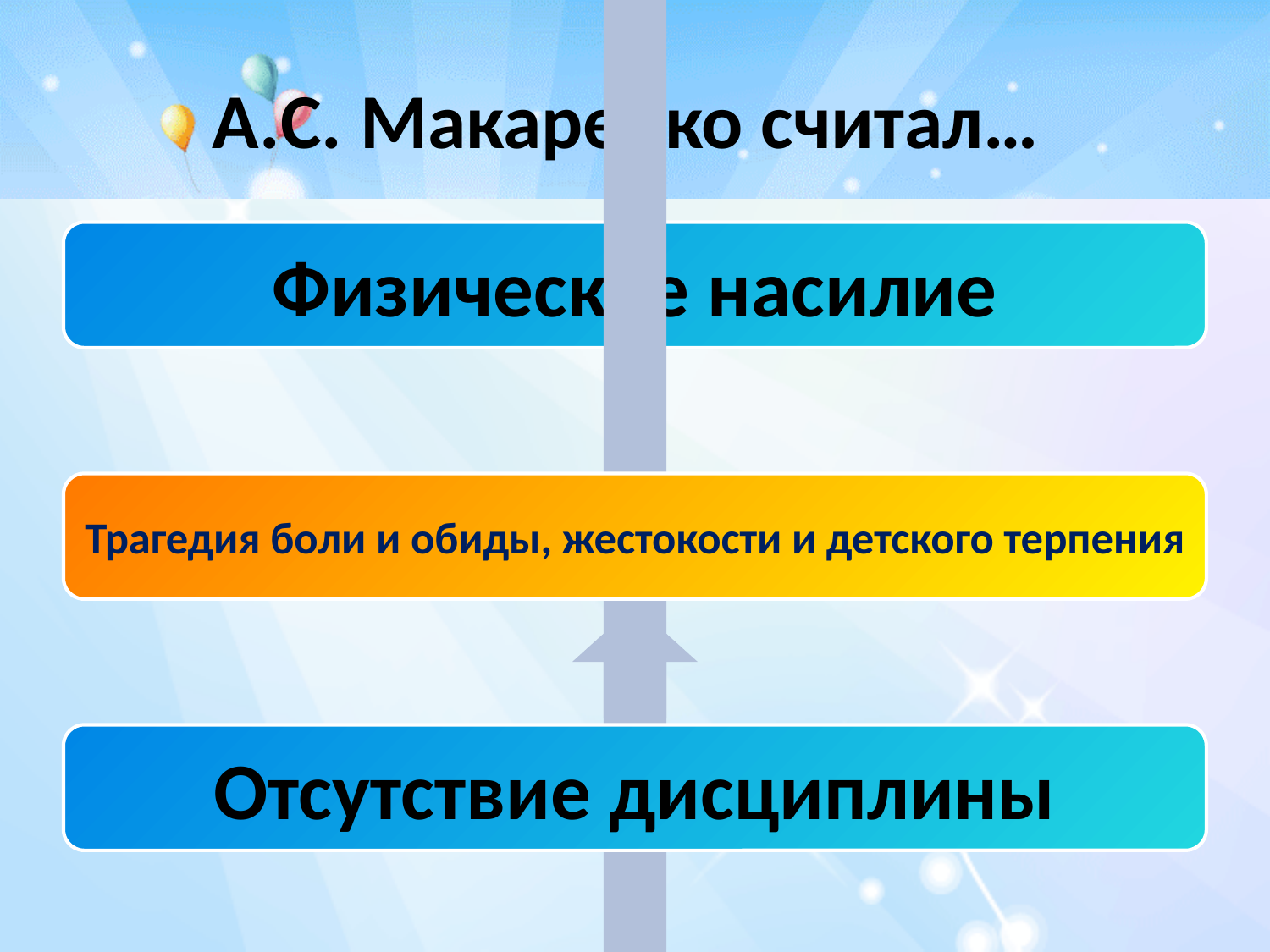

# А.С. Макаренко считал…
Физическое насилие
Трагедия боли и обиды, жестокости и детского терпения
Отсутствие дисциплины